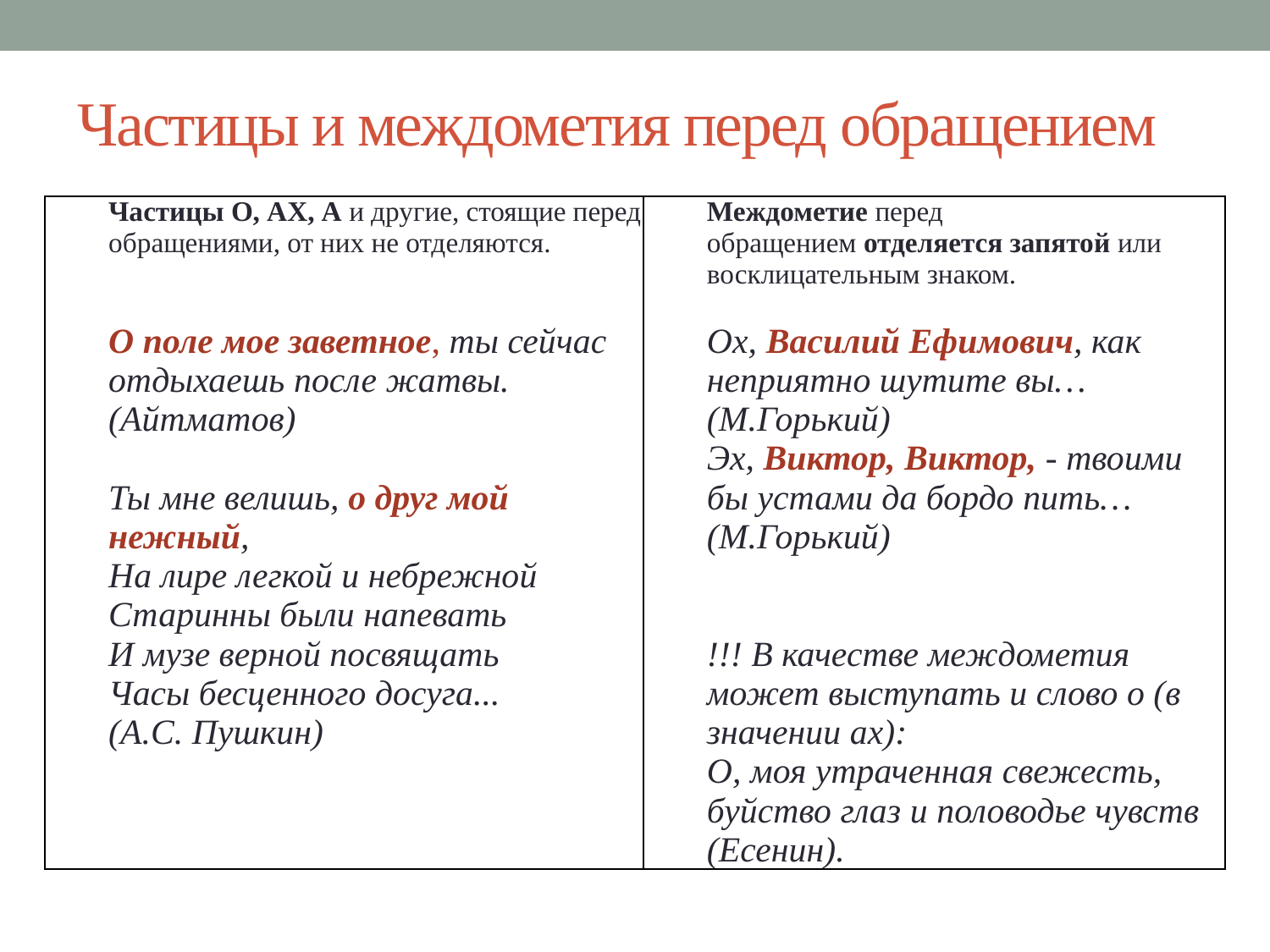

# Частицы и междометия перед обращением
| Частицы О, АХ, А и другие, стоящие перед обращениями, от них не отделяются. О поле мое заветное, ты сейчас отдыхаешь после жатвы. (Айтматов) Ты мне велишь, о друг мой нежный, На лире легкой и небрежной Старинны были напевать И музе верной посвящать Часы бесценного досуга... (А.С. Пушкин) | Междометие перед обращением отделяется запятой или восклицательным знаком. Ох, Василий Ефимович, как неприятно шутите вы… (М.Горький) Эх, Виктор, Виктор, - твоими бы устами да бордо пить… (М.Горький) !!! В качестве междометия может выступать и слово о (в значении ах):  О, моя утраченная свежесть, буйство глаз и половодье чувств (Есенин). |
| --- | --- |